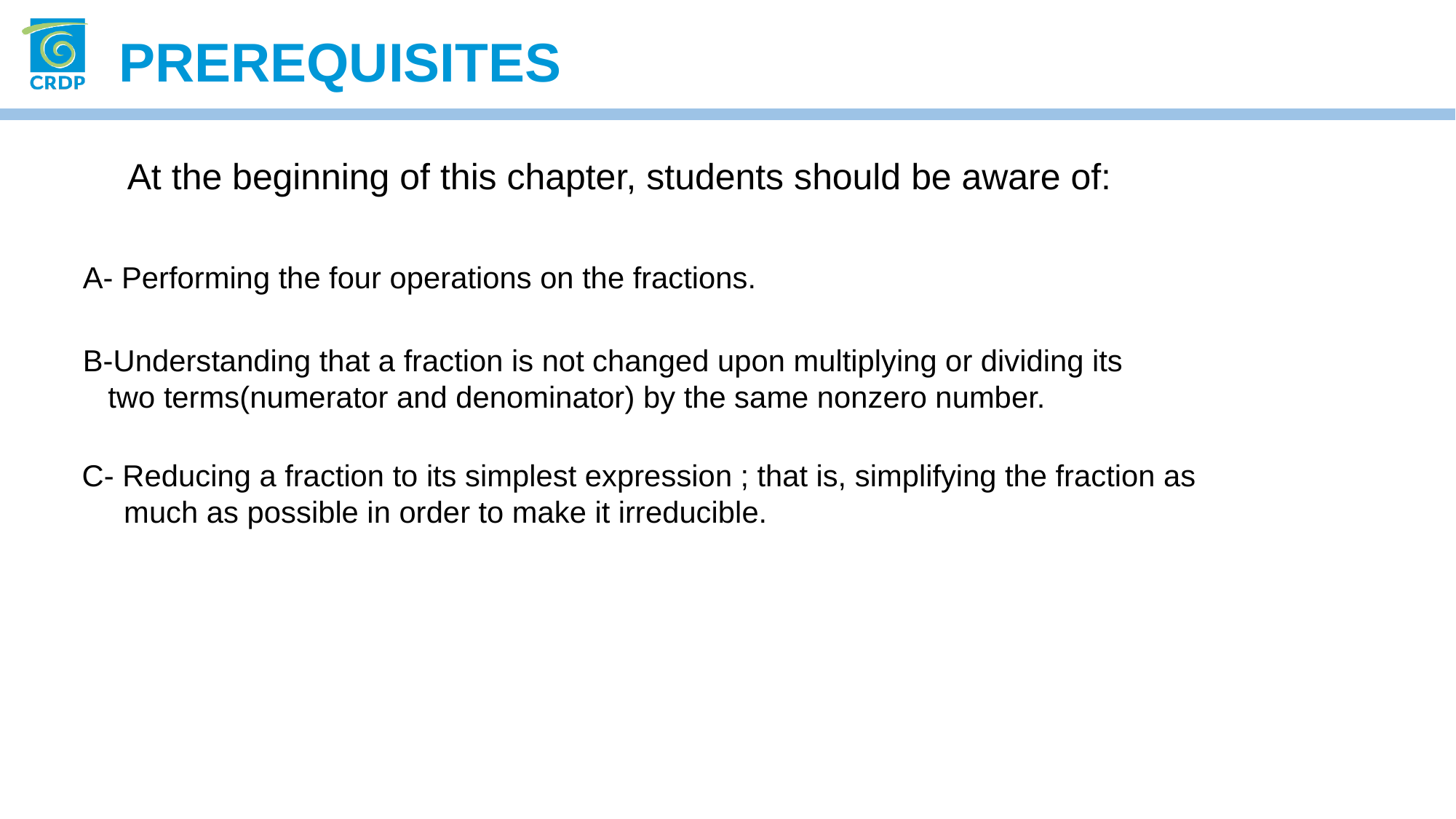

Prerequisites
At the beginning of this chapter, students should be aware of:
A- Performing the four operations on the fractions.
B-Understanding that a fraction is not changed upon multiplying or dividing its
   two terms(numerator and denominator) by the same nonzero number.
C- Reducing a fraction to its simplest expression ; that is, simplifying the fraction as
     much as possible in order to make it irreducible.